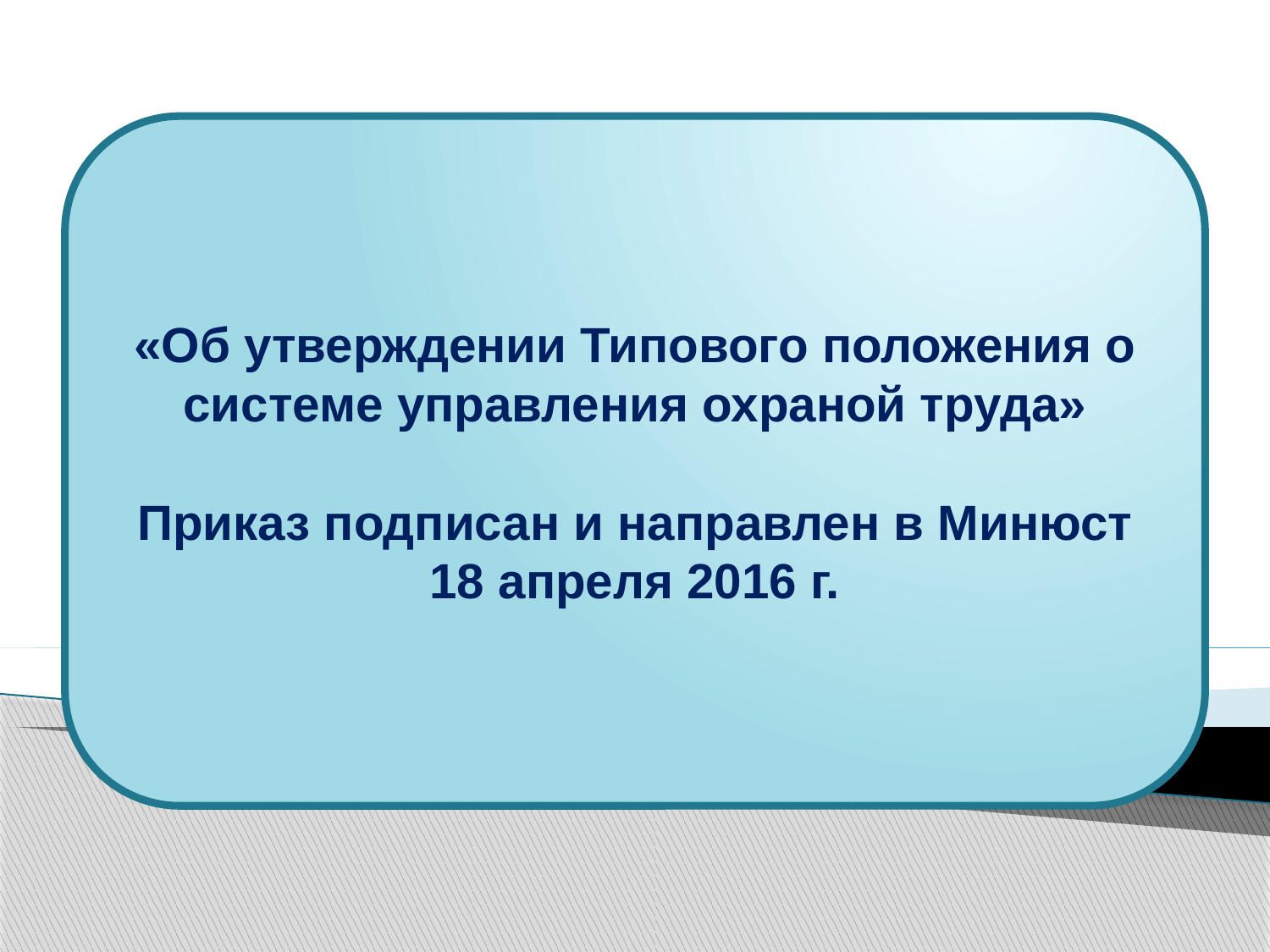

«Об утверждении Типового положения о системе управления охраной труда»

Приказ подписан и направлен в Минюст 18 апреля 2016 г.